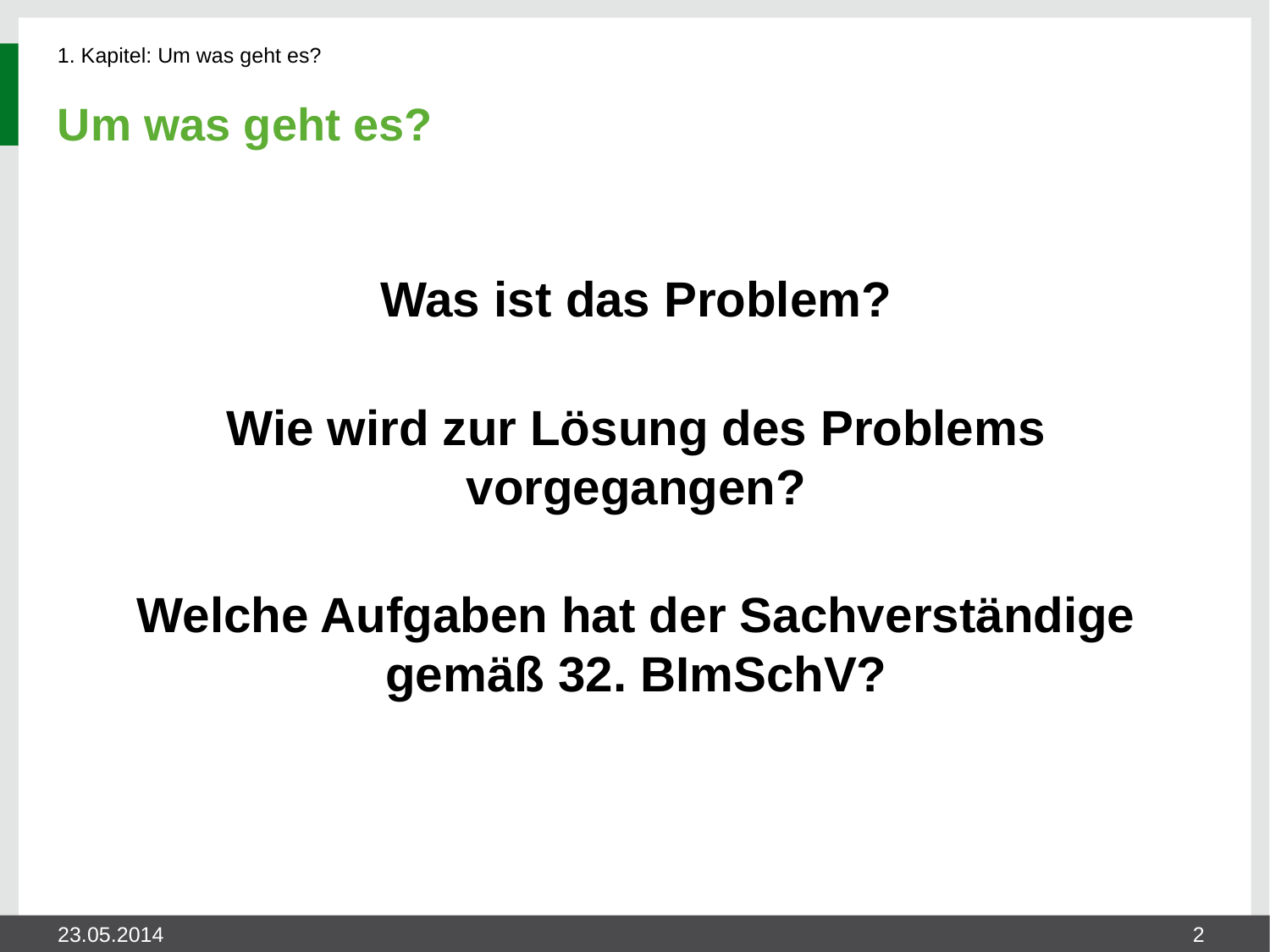

1. Kapitel: Um was geht es?
# Um was geht es?
Was ist das Problem?

Wie wird zur Lösung des Problems vorgegangen?

Welche Aufgaben hat der Sachverständige
gemäß 32. BImSchV?
23.05.2014
2